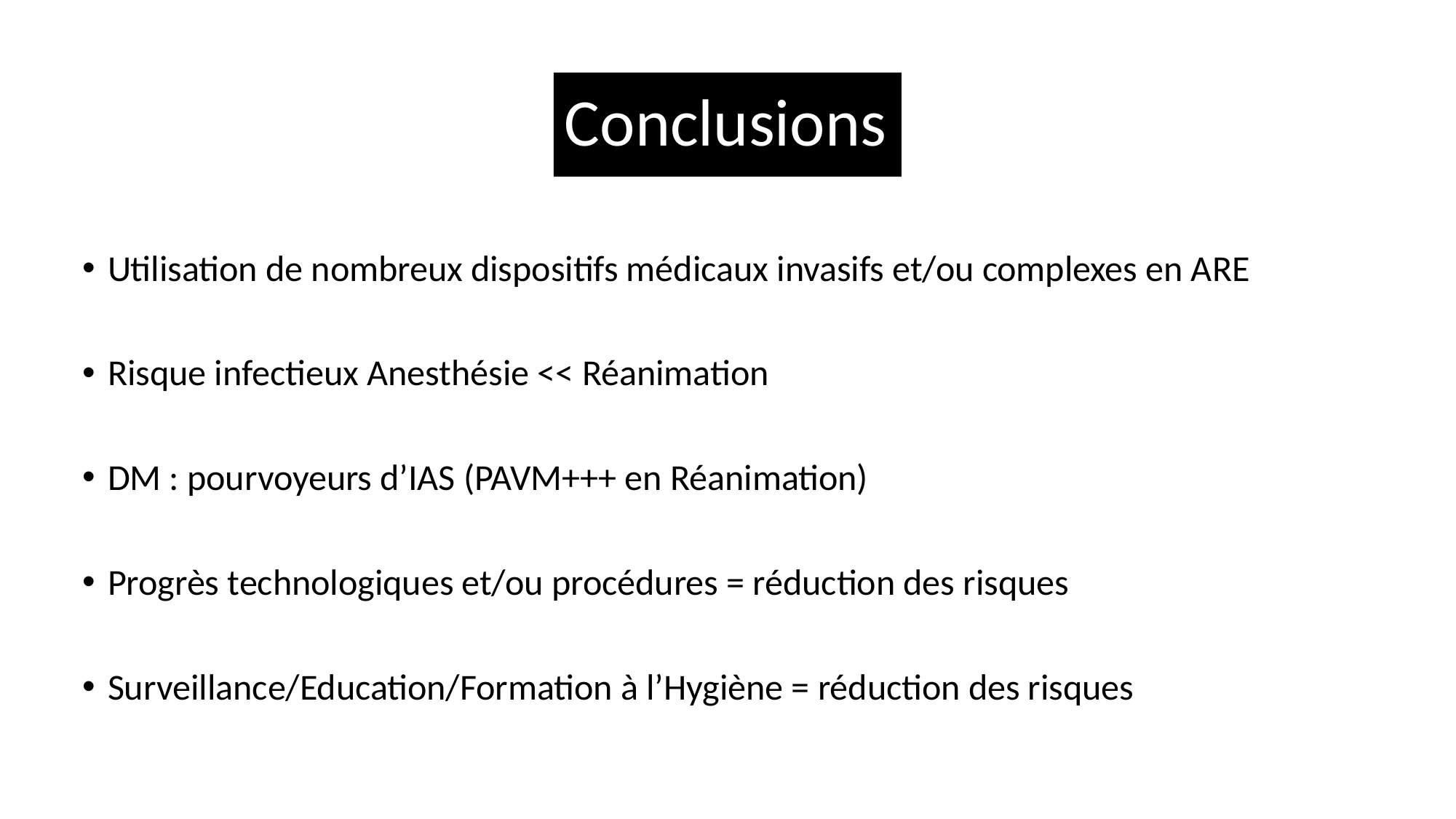

# Conclusions
Utilisation de nombreux dispositifs médicaux invasifs et/ou complexes en ARE

Risque infectieux Anesthésie << Réanimation

DM : pourvoyeurs d’IAS (PAVM+++ en Réanimation)

Progrès technologiques et/ou procédures = réduction des risques

Surveillance/Education/Formation à l’Hygiène = réduction des risques